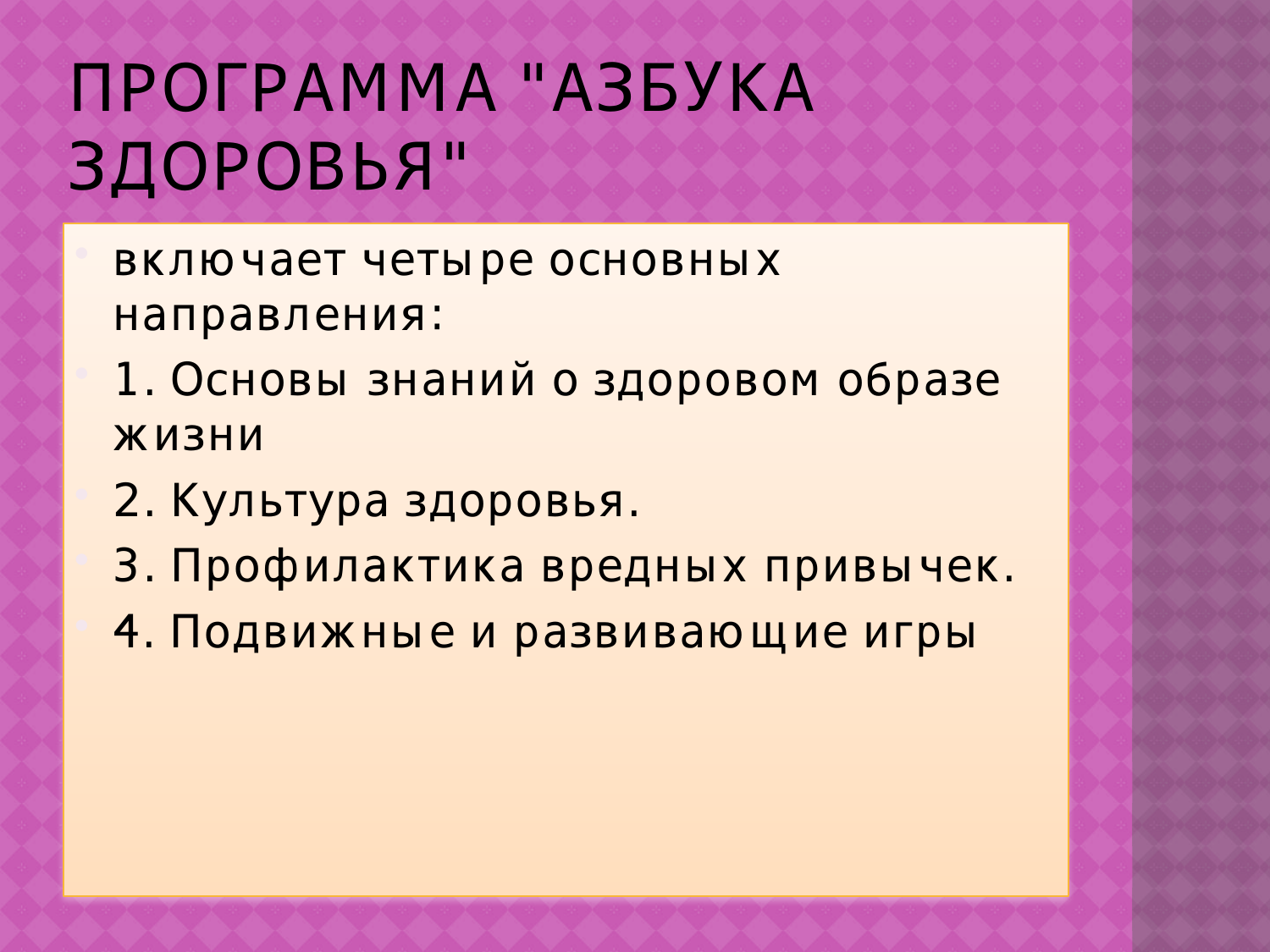

# Программа "Азбука здоровья"
включает четыре основных направления:
1. Основы знаний о здоровом образе жизни
2. Культура здоровья.
3. Профилактика вредных привычек.
4. Подвижные и развивающие игры